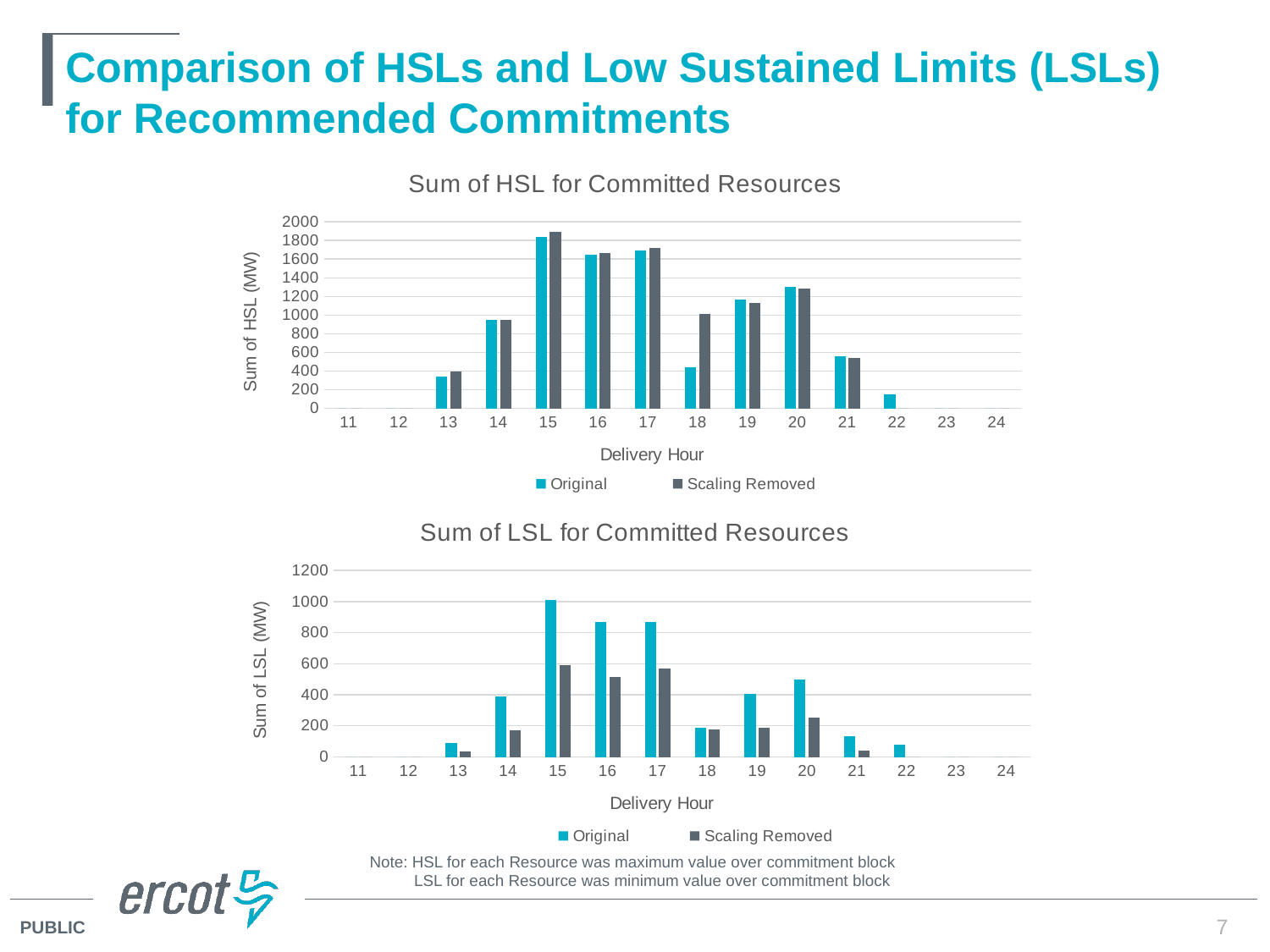

# Comparison of HSLs and Low Sustained Limits (LSLs) for Recommended Commitments

### Chart: Sum of HSL for Committed Resources

| Category |  |  |
|---|---|---|
| 11 | 0.0 | 0.0 |
| 12 | 0.0 | 0.0 |
| 13 | 346.0 | 395.0 |
| 14 | 951.0 | 952.0 |
| 15 | 1841.8 | 1896.4 |
| 16 | 1649.0 | 1662.0 |
| 17 | 1694.0 | 1717.4 |
| 18 | 443.0 | 1015.0 |
| 19 | 1169.0 | 1128.0 |
| 20 | 1305.0 | 1283.0 |
| 21 | 558.0 | 540.5 |
| 22 | 152.0 | 0.0 |
| 23 | 0.0 | 0.0 |
| 24 | 0.0 | 0.0 |

### Chart: Sum of LSL for Committed Resources

| Category |  |  |
|---|---|---|
| 11 | 0.0 | 0.0 |
| 12 | 0.0 | 0.0 |
| 13 | 92.0 | 36.0 |
| 14 | 389.0 | 169.0 |
| 15 | 1011.9 | 591.5 |
| 16 | 868.0 | 514.0 |
| 17 | 868.0 | 568.4 |
| 18 | 189.0 | 179.0 |
| 19 | 405.0 | 187.0 |
| 20 | 501.0 | 252.0 |
| 21 | 132.0 | 39.0 |
| 22 | 80.0 | 0.0 |
| 23 | 0.0 | 0.0 |
| 24 | 0.0 | 0.0 |
Note: HSL for each Resource was maximum value over commitment block
          LSL for each Resource was minimum value over commitment block
7